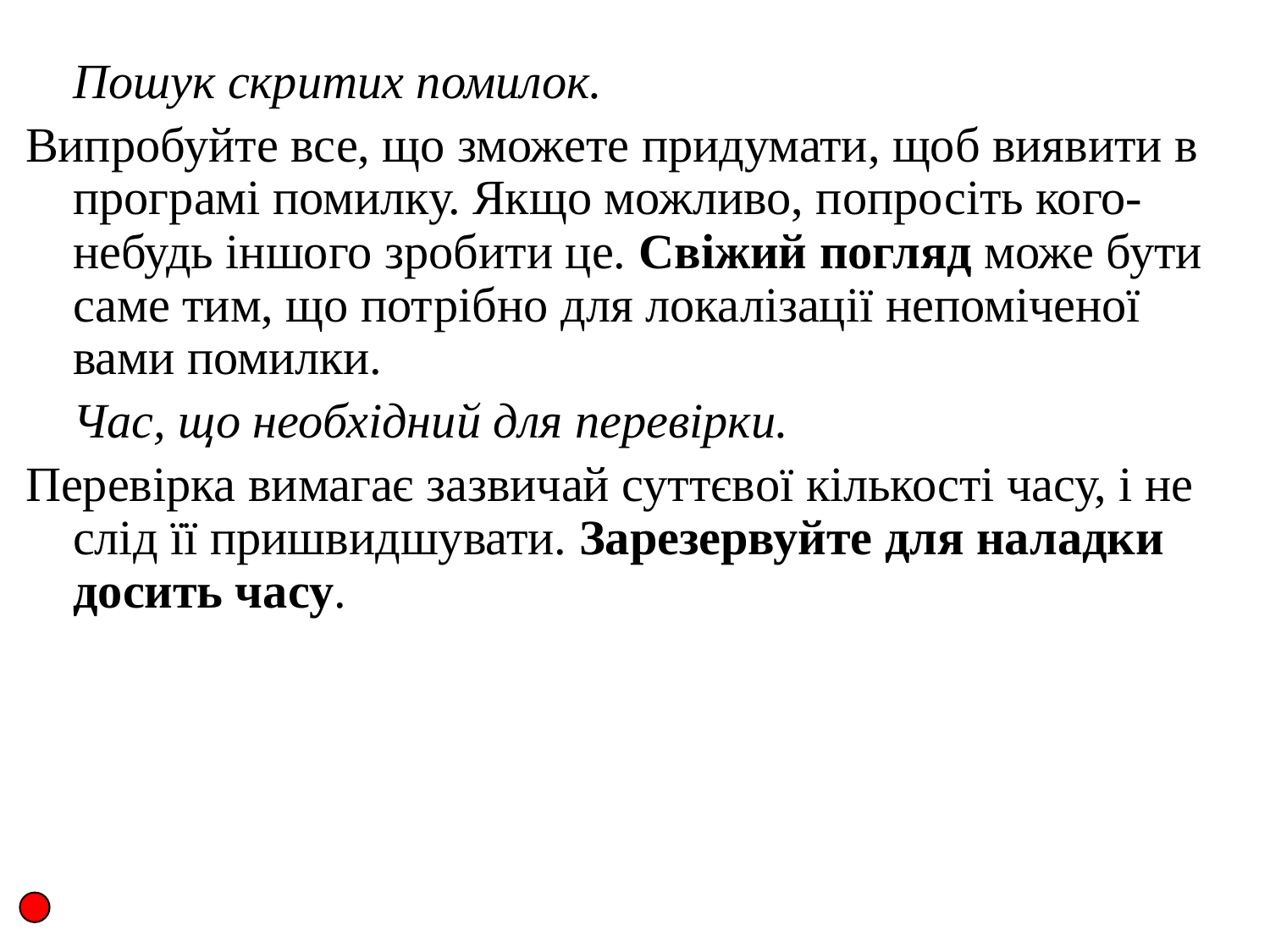

Пошук скритих помилок.
Випробуйте все, що зможете придумати, щоб виявити в програмі помилку. Якщо можливо, попросіть кого-небудь іншого зробити це. Свіжий погляд може бути саме тим, що потрібно для локалізації непоміченої вами помилки.
	Час, що необхідний для перевірки.
Перевірка вимагає зазвичай суттєвої кількості часу, і не слід її пришвидшувати. Зарезервуйте для наладки досить часу.